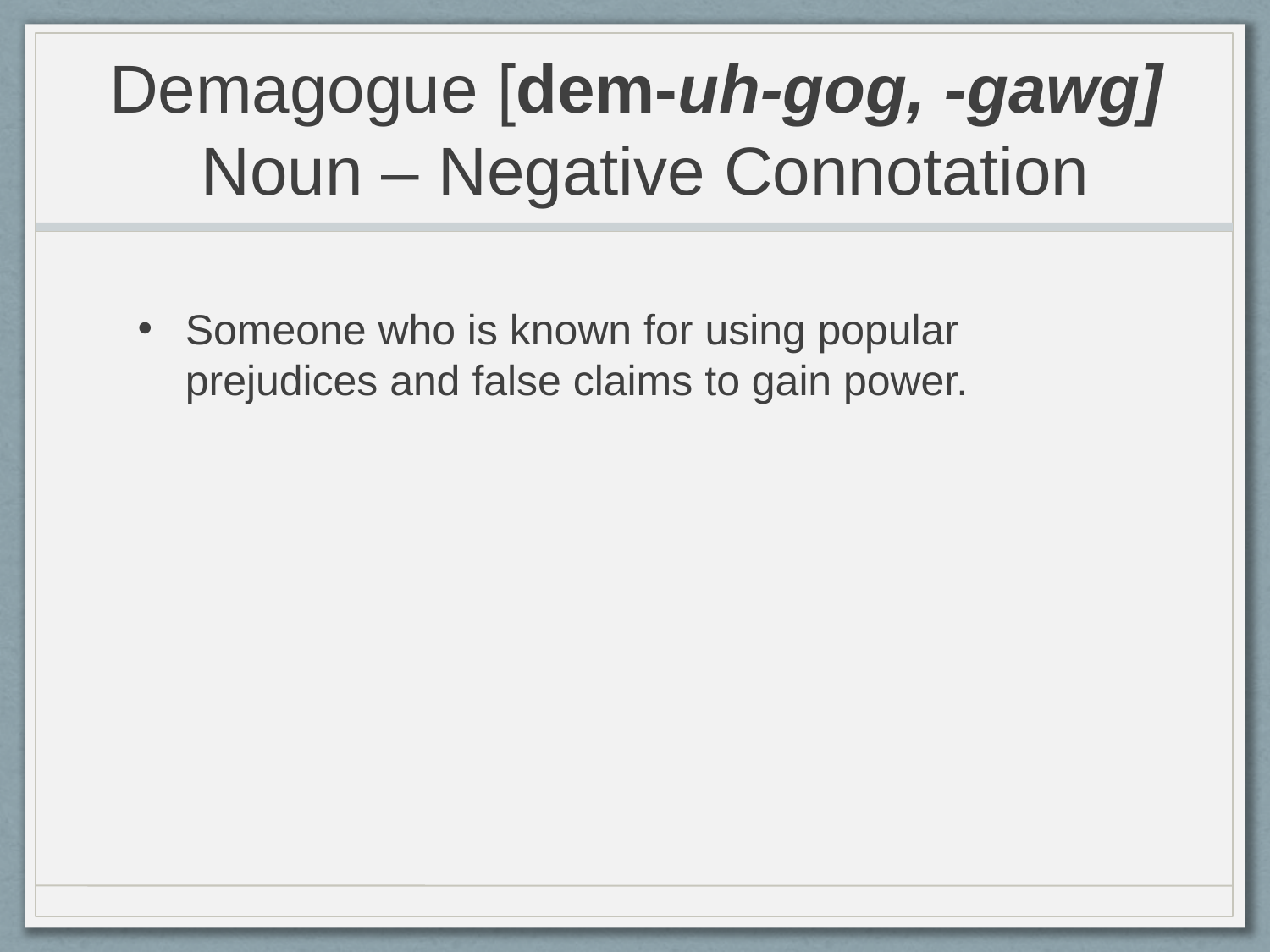

# Demagogue [dem-uh-gog, -gawg] Noun – Negative Connotation
Someone who is known for using popular prejudices and false claims to gain power.